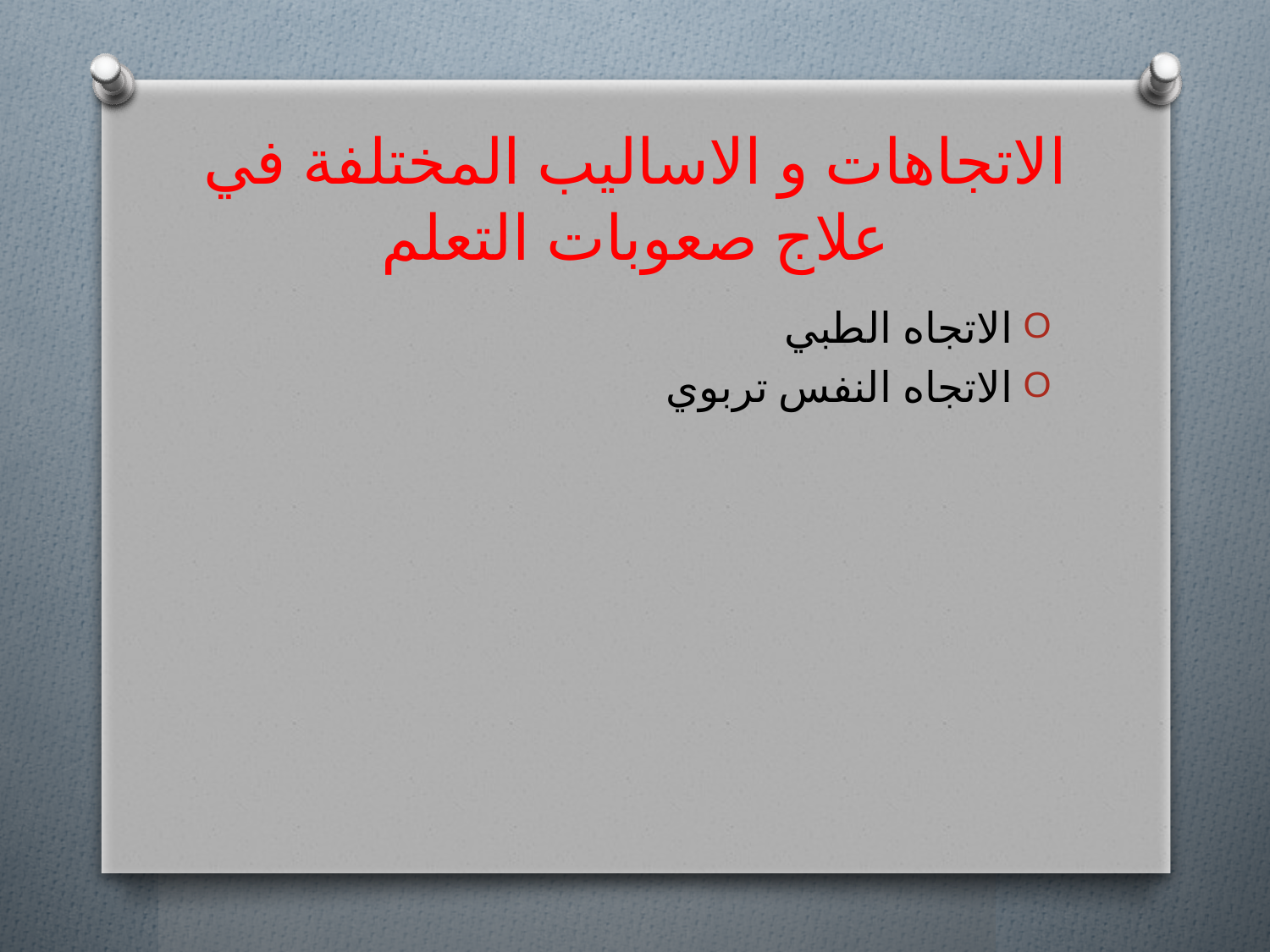

# الاتجاهات و الاساليب المختلفة في علاج صعوبات التعلم
الاتجاه الطبي
الاتجاه النفس تربوي